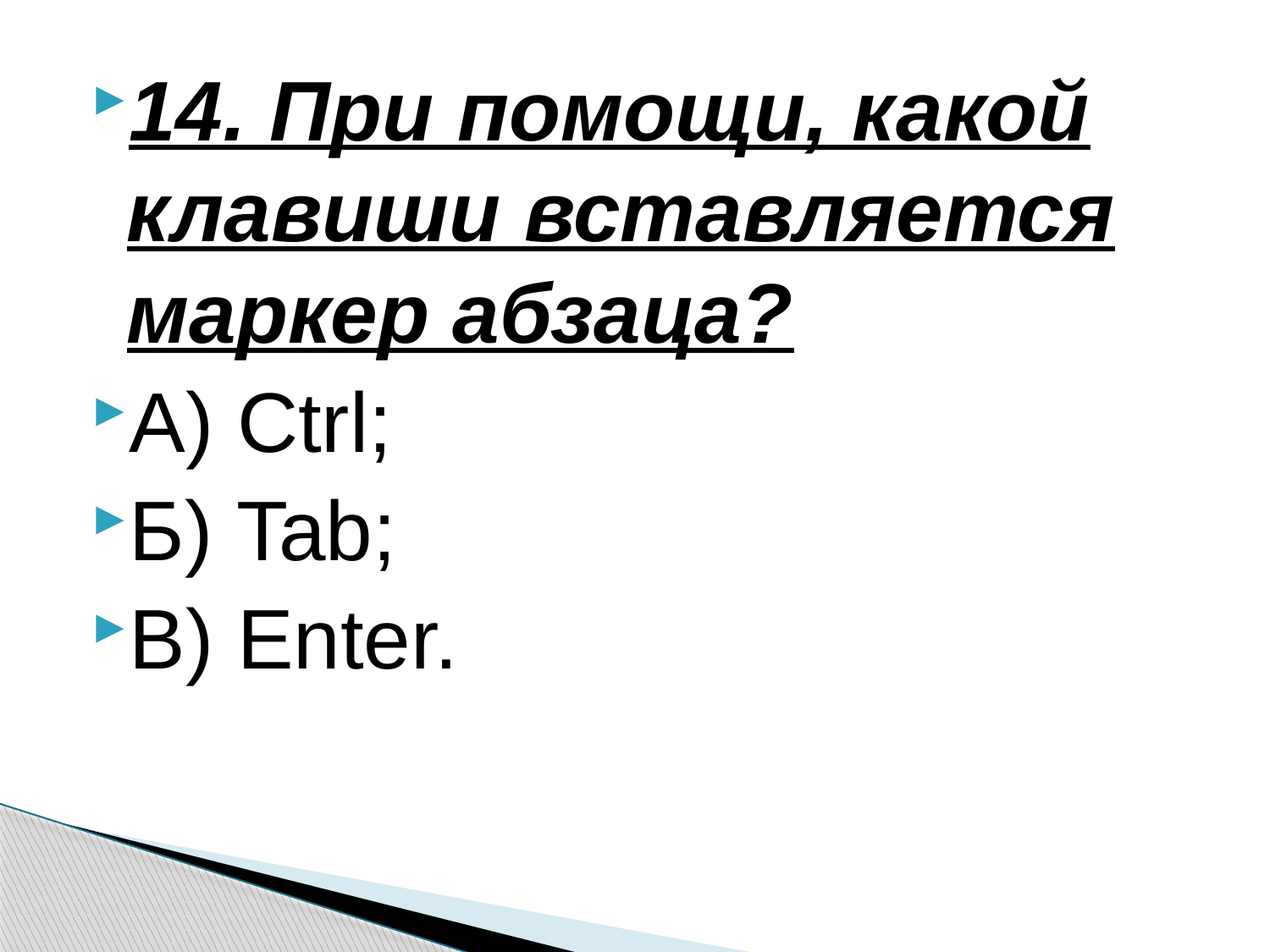

14. При помощи, какой клавиши вставляется маркер абзаца?
А) Ctrl;
Б) Tab;
В) Enter.